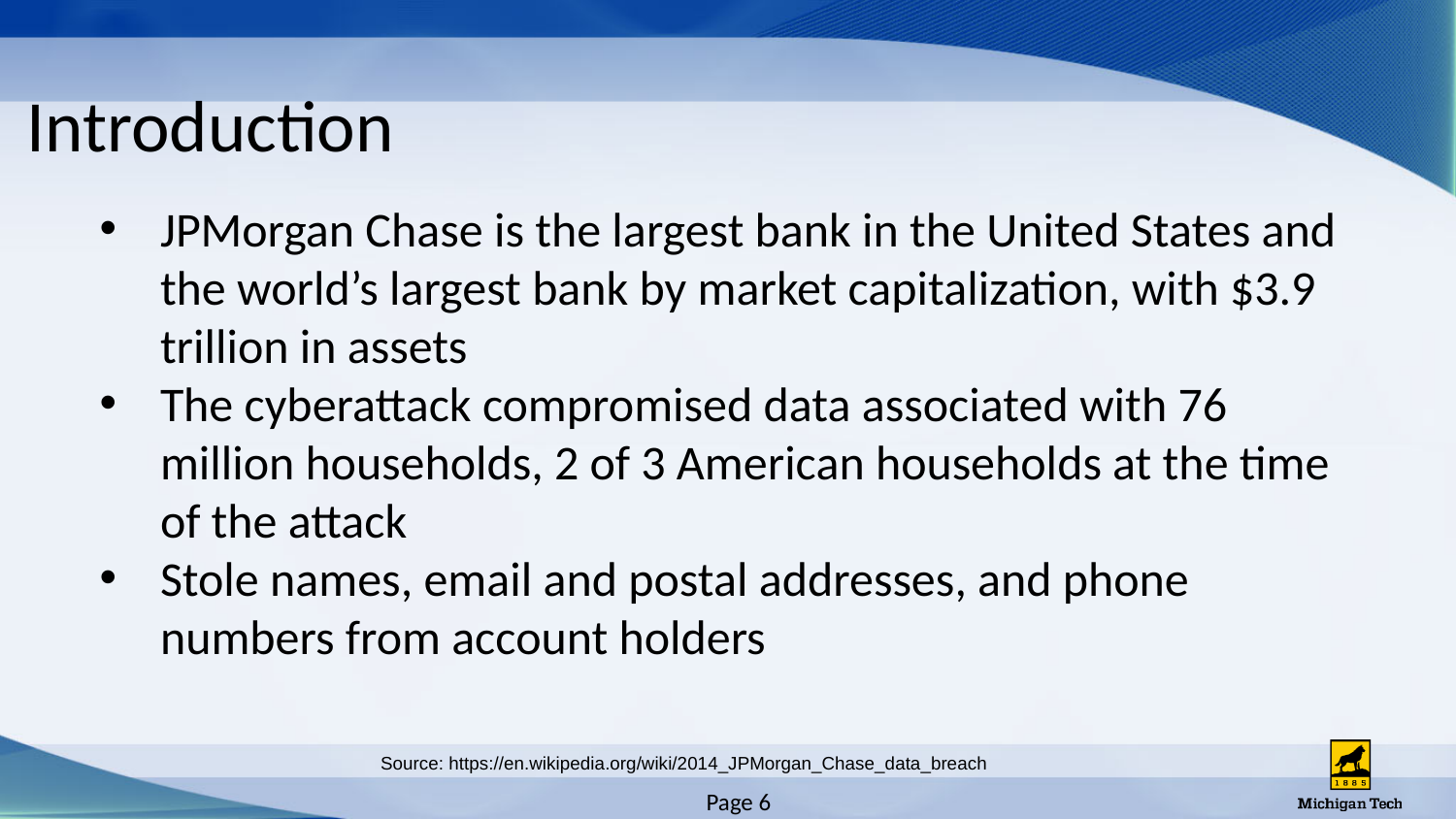

# Introduction
JPMorgan Chase is the largest bank in the United States and the world’s largest bank by market capitalization, with $3.9 trillion in assets
The cyberattack compromised data associated with 76 million households, 2 of 3 American households at the time of the attack
Stole names, email and postal addresses, and phone numbers from account holders
Source: https://en.wikipedia.org/wiki/2014_JPMorgan_Chase_data_breach